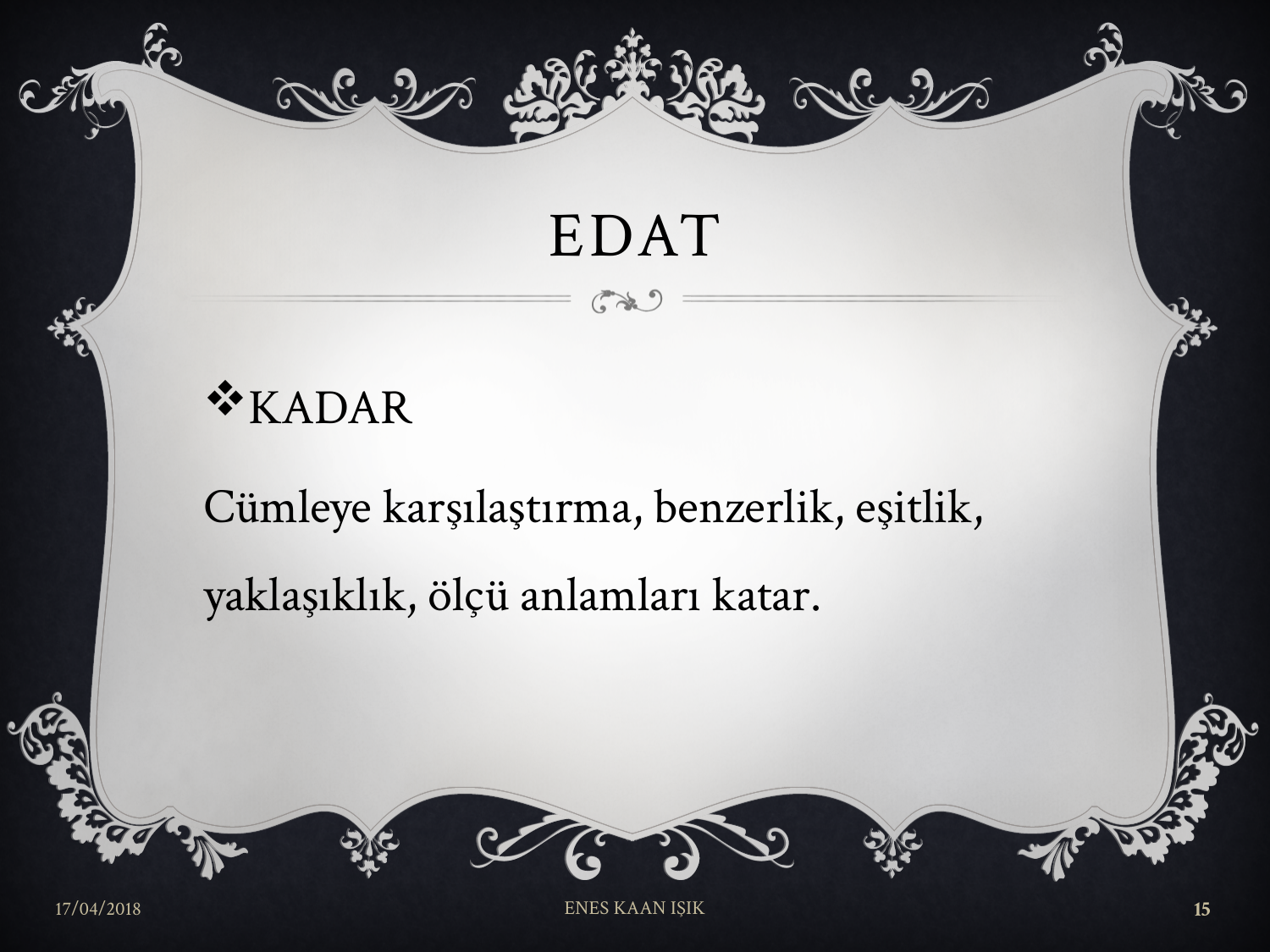

# EDAT
KADAR
Cümleye karşılaştırma, benzerlik, eşitlik, yaklaşıklık, ölçü anlamları katar.
17/04/2018
ENES KAAN IŞIK
15